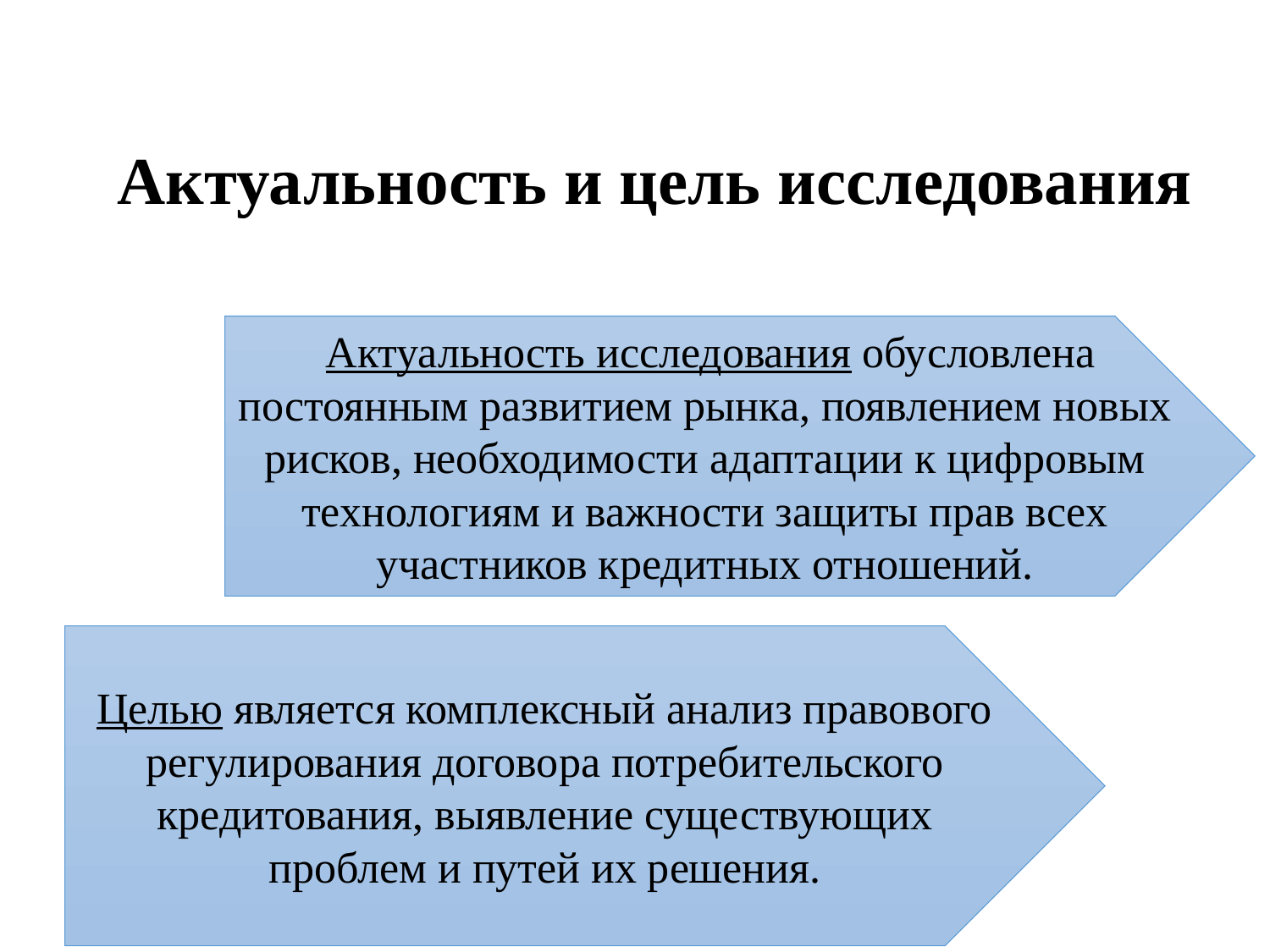

Актуальность и цель исследования
 Актуальность исследования обусловлена постоянным развитием рынка, появлением новых рисков, необходимости адаптации к цифровым технологиям и важности защиты прав всех участников кредитных отношений.
Целью является комплексный анализ правового регулирования договора потребительского кредитования, выявление существующих проблем и путей их решения.